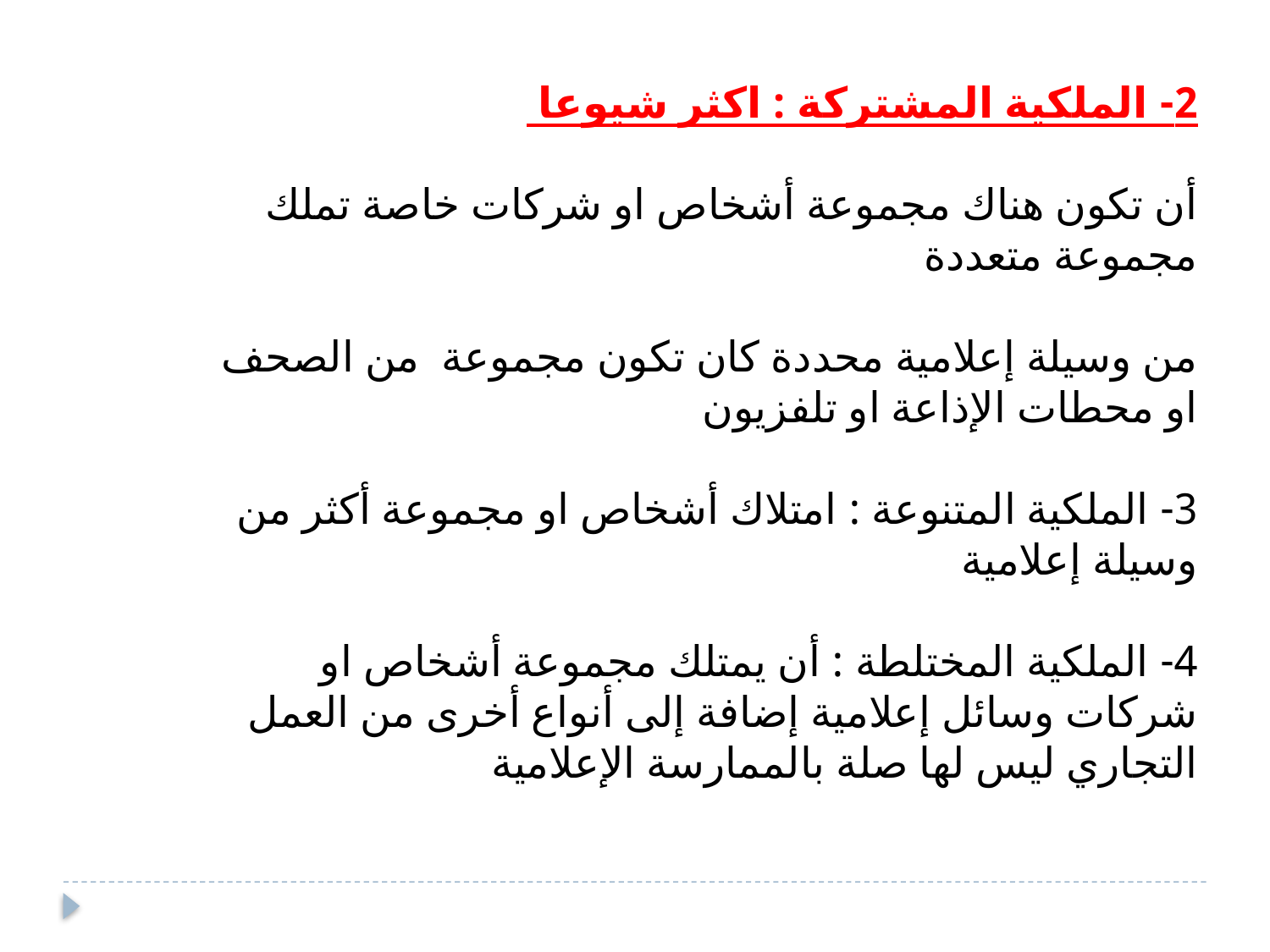

2- الملكية المشتركة : اكثر شيوعا

أن تكون هناك مجموعة أشخاص او شركات خاصة تملك مجموعة متعددة

من وسيلة إعلامية محددة كان تكون مجموعة  من الصحف او محطات الإذاعة او تلفزيون

3- الملكية المتنوعة : امتلاك أشخاص او مجموعة أكثر من وسيلة إعلامية

4- الملكية المختلطة : أن يمتلك مجموعة أشخاص او شركات وسائل إعلامية إضافة إلى أنواع أخرى من العمل التجاري ليس لها صلة بالممارسة الإعلامية